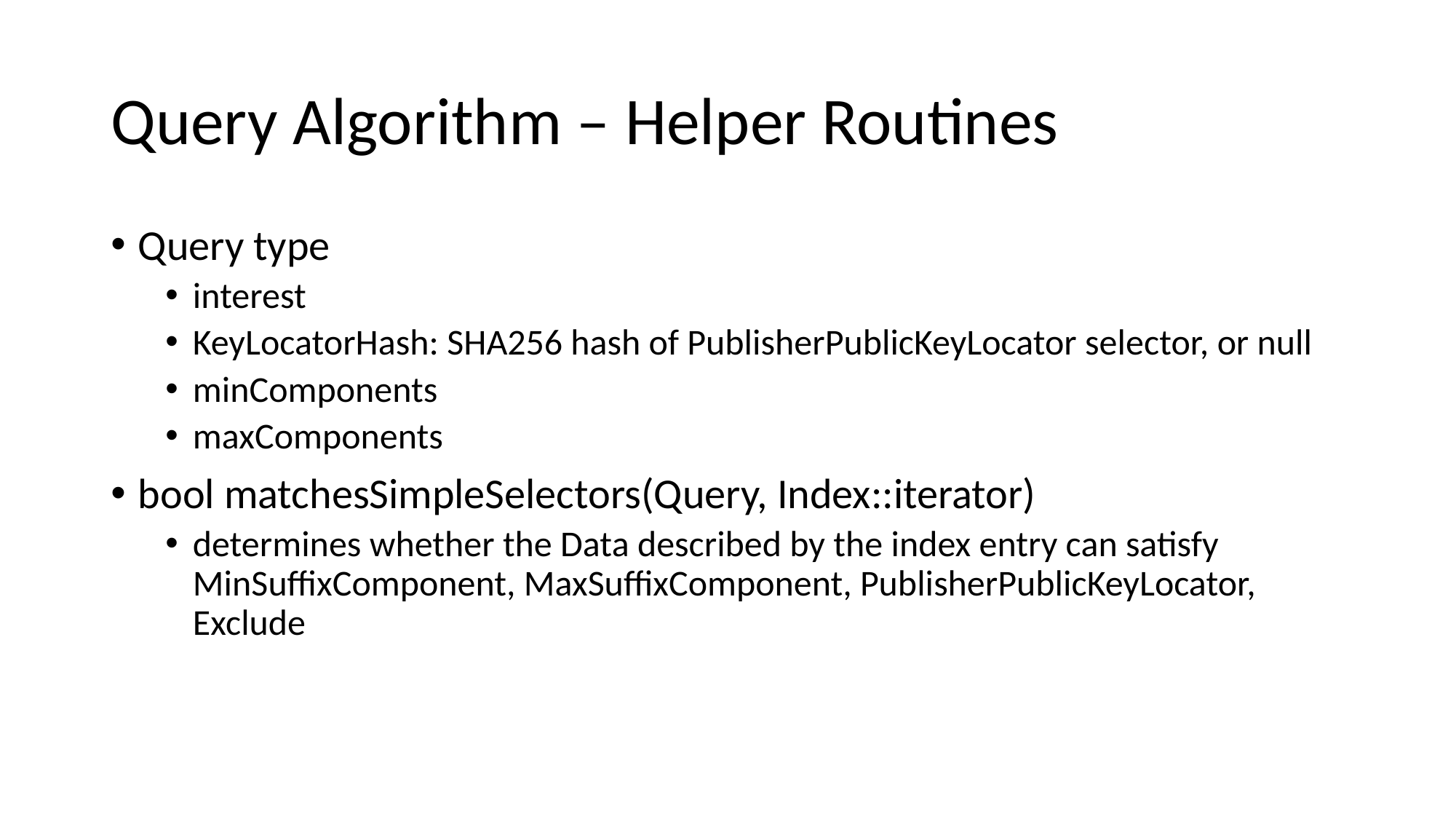

# Query Algorithm – Helper Routines
Query type
interest
KeyLocatorHash: SHA256 hash of PublisherPublicKeyLocator selector, or null
minComponents
maxComponents
bool matchesSimpleSelectors(Query, Index::iterator)
determines whether the Data described by the index entry can satisfy MinSuffixComponent, MaxSuffixComponent, PublisherPublicKeyLocator, Exclude